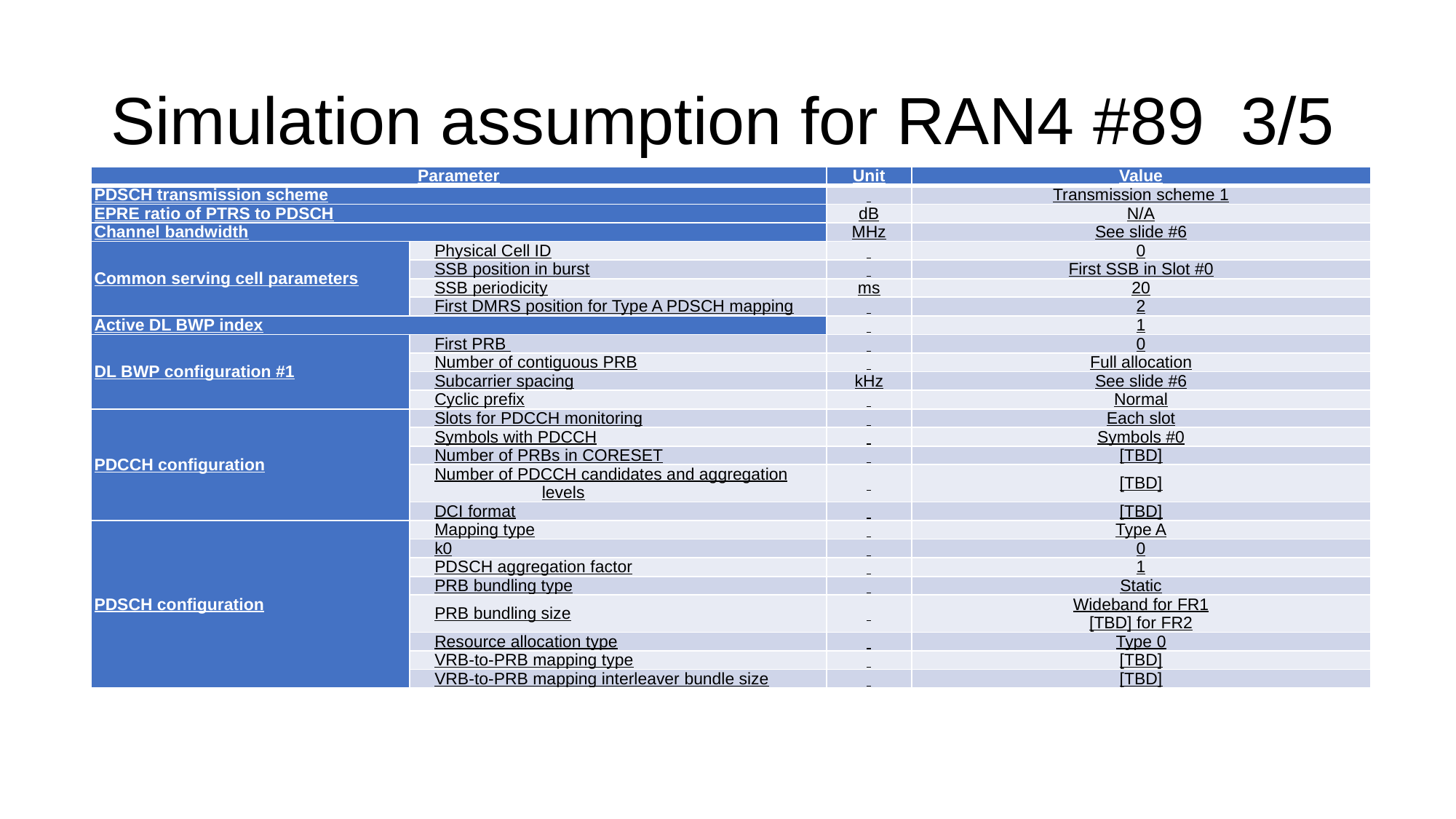

# Simulation assumption for RAN4 #89  3/5
| Parameter |  | Unit | Value |
| --- | --- | --- | --- |
| PDSCH transmission scheme |  |  | Transmission scheme 1 |
| EPRE ratio of PTRS to PDSCH |  | dB | N/A |
| Channel bandwidth |  | MHz | See slide #6 |
| Common serving cell parameters | Physical Cell ID |  | 0 |
|  | SSB position in burst |  | First SSB in Slot #0 |
|  | SSB periodicity | ms | 20 |
|  | First DMRS position for Type A PDSCH mapping |  | 2 |
| Active DL BWP index |  |  | 1 |
| DL BWP configuration #1 | First PRB |  | 0 |
|  | Number of contiguous PRB |  | Full allocation |
|  | Subcarrier spacing | kHz | See slide #6 |
|  | Cyclic prefix |  | Normal |
| PDCCH configuration | Slots for PDCCH monitoring |  | Each slot |
|  | Symbols with PDCCH |  | Symbols #0 |
|  | Number of PRBs in CORESET |  | [TBD] |
|  | Number of PDCCH candidates and aggregation levels |  | [TBD] |
|  | DCI format |  | [TBD] |
| PDSCH configuration | Mapping type |  | Type A |
|  | k0 |  | 0 |
|  | PDSCH aggregation factor |  | 1 |
|  | PRB bundling type |  | Static |
|  | PRB bundling size |  | Wideband for FR1 [TBD] for FR2 |
|  | Resource allocation type |  | Type 0 |
|  | VRB-to-PRB mapping type |  | [TBD] |
|  | VRB-to-PRB mapping interleaver bundle size |  | [TBD] |